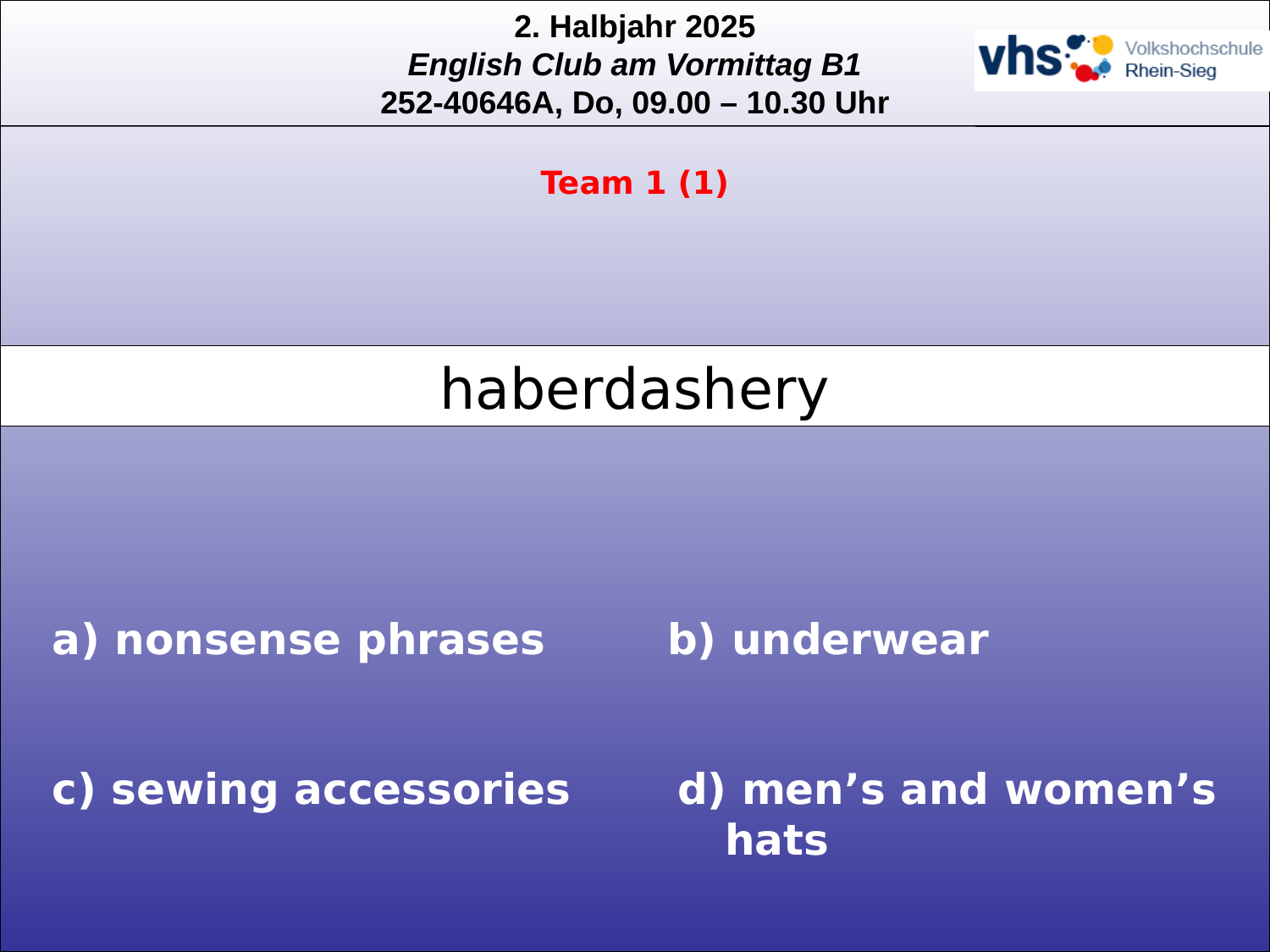

Team 1 (1)
# haberdashery
 nonsense phrases
b) underwear
c) sewing accessories
d) men’s and women’s hats